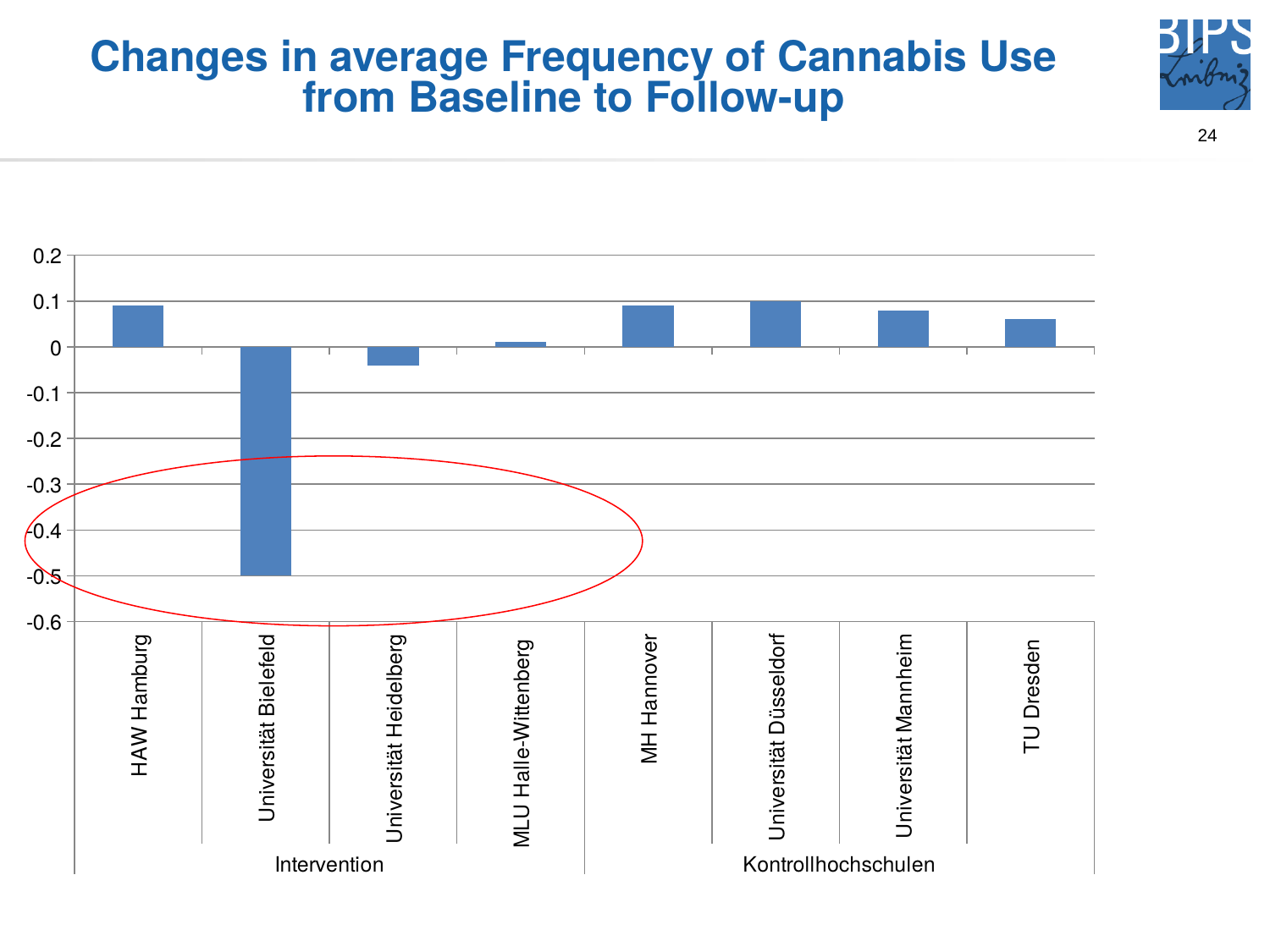

# Changes in average Frequency of Cannabis Use from Baseline to Follow-up

### Chart

| Category | Differenz Mittelwert T0 zu T1 |
|---|---|
| HAW Hamburg | 0.09 |
| Universität Bielefeld | -0.5 |
| Universität Heidelberg | -0.04 |
| MLU Halle-Wittenberg  | 0.01 |
| MH Hannover | 0.09 |
| Universität Düsseldorf | 0.1 |
| Universität Mannheim | 0.08 |
| TU Dresden  | 0.06 |